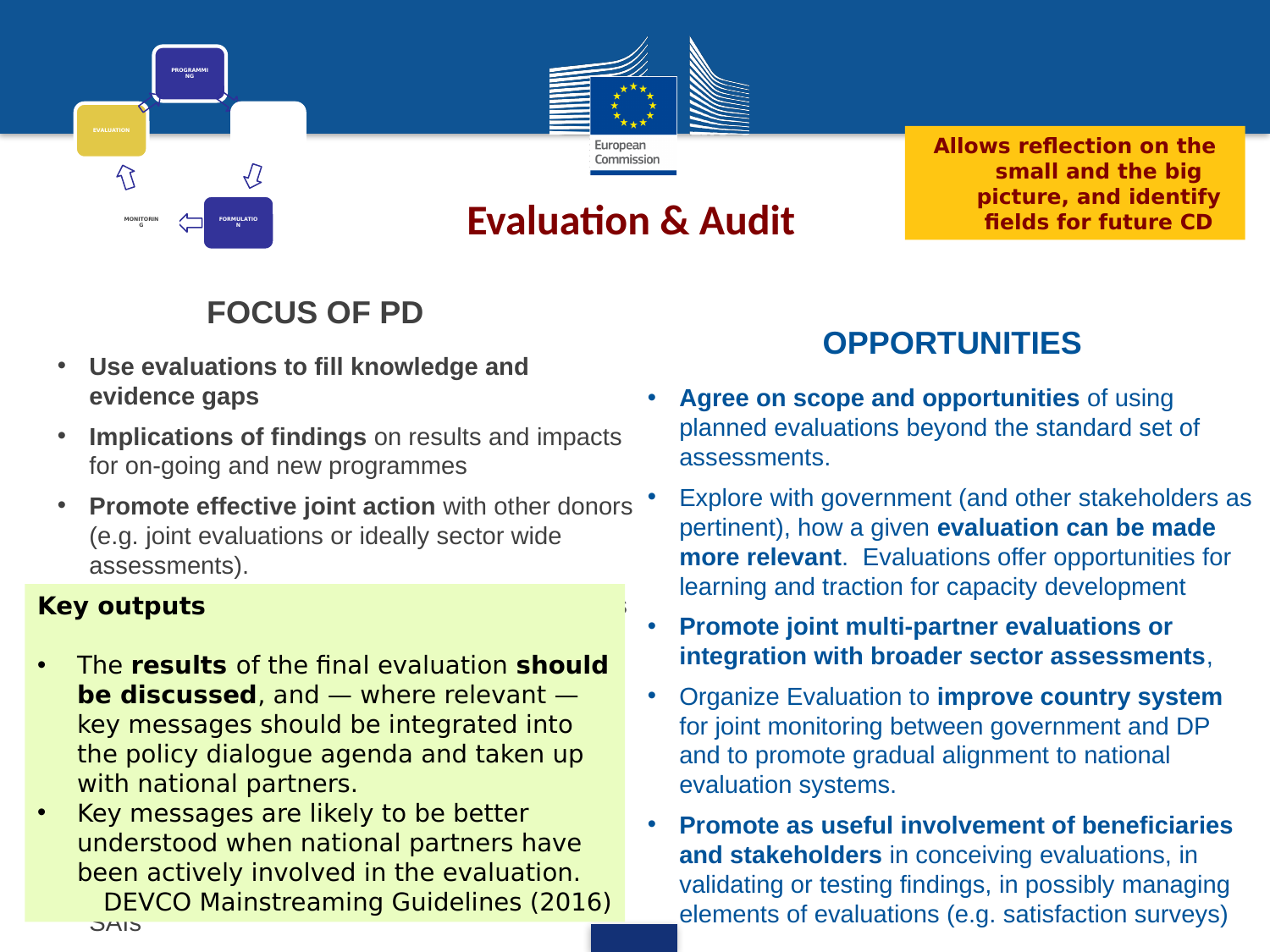

PROGRAMMING
IDENTIFICATION
FORMULATION
MONITORING
EVALUATION
Allows reflection on the small and the big picture, and identify fields for future CD
Evaluation & Audit
FOCUS OF PD
OPPORTUNITIES
Use evaluations to fill knowledge and evidence gaps
Implications of findings on results and impacts for on-going and new programmes
Promote effective joint action with other donors (e.g. joint evaluations or ideally sector wide assessments).
Ensure transparency, publication of evaluations and reporting results to a wider audience
Sharpen indicators and benchmarks as mutual accountability mechanism to support policy decisions.
Usually audit are about compliance, but there is no reason not to carry out value for money audits, to complement evaluations: mutual accountability mechanism that serve domestic accountability for both partners and reinforce SAIs
Agree on scope and opportunities of using planned evaluations beyond the standard set of assessments.
Explore with government (and other stakeholders as pertinent), how a given evaluation can be made more relevant.  Evaluations offer opportunities for learning and traction for capacity development
Promote joint multi-partner evaluations or integration with broader sector assessments,
Organize Evaluation to improve country system for joint monitoring between government and DP and to promote gradual alignment to national evaluation systems.
Promote as useful involvement of beneficiaries and stakeholders in conceiving evaluations, in validating or testing findings, in possibly managing elements of evaluations (e.g. satisfaction surveys)
Key outputs

The results of the final evaluation should be discussed, and — where relevant — key messages should be integrated into the policy dialogue agenda and taken up with national partners.
Key messages are likely to be better understood when national partners have been actively involved in the evaluation.
DEVCO Mainstreaming Guidelines (2016)